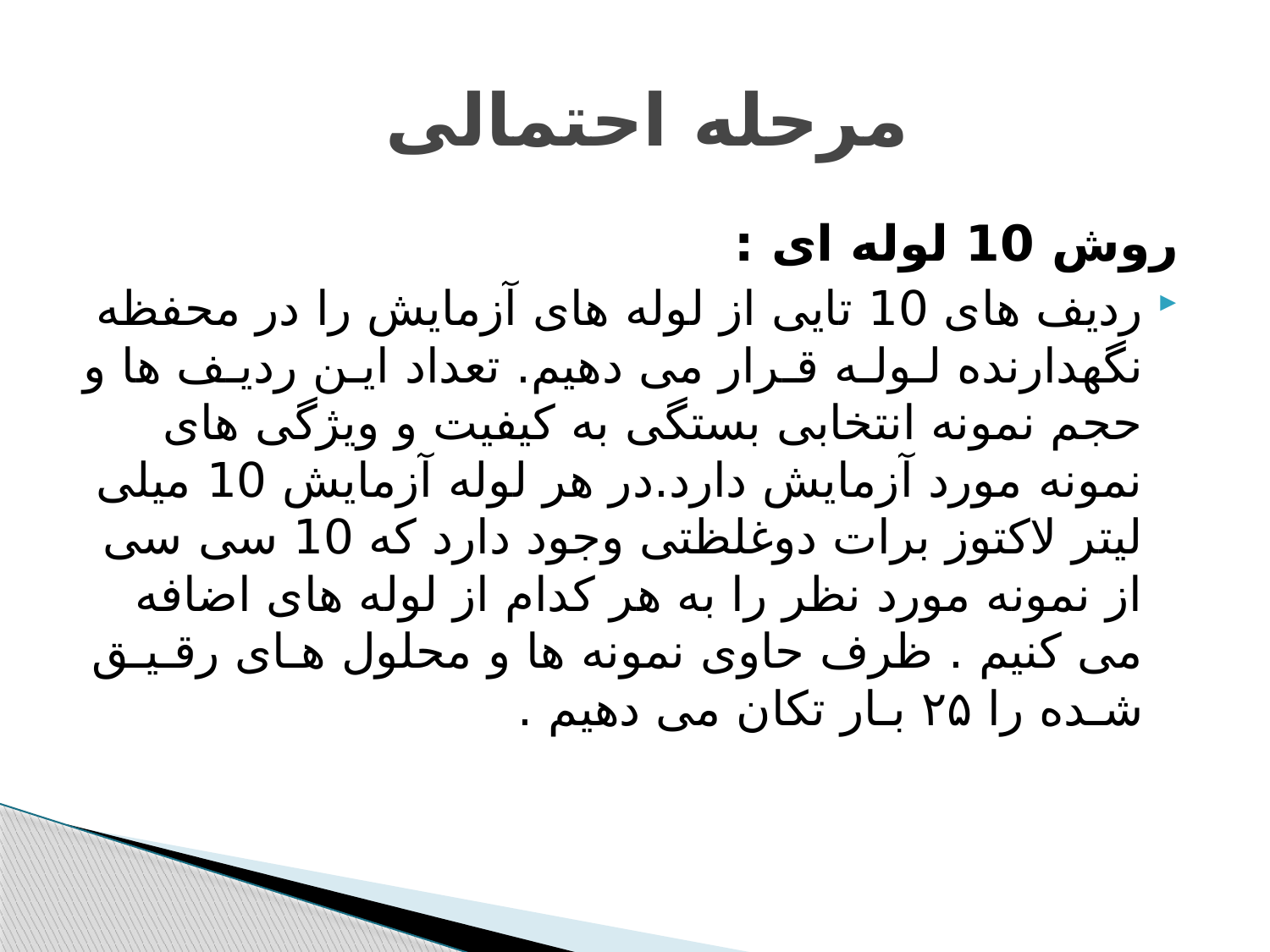

# مرحله احتمالی
روش 10 لوله ای :
ردیف های 10 تایی از لوله های آزمایش را در محفظه نگهدارنده لـولـه قـرار می دهیم. تعداد ایـن ردیـف ها و حجم نمونه انتخابی بستگی به کیفیت و ویژگی های نمونه مورد آزمایش دارد.در هر لوله آزمایش 10 میلی لیتر لاکتوز برات دوغلظتی وجود دارد که 10 سی سی از نمونه مورد نظر را به هر کدام از لوله های اضافه می کنیم . ظرف حاوی نمونه ها و محلول هـای رقـیـق شـده را ۲۵ بـار تکان می دهیم .